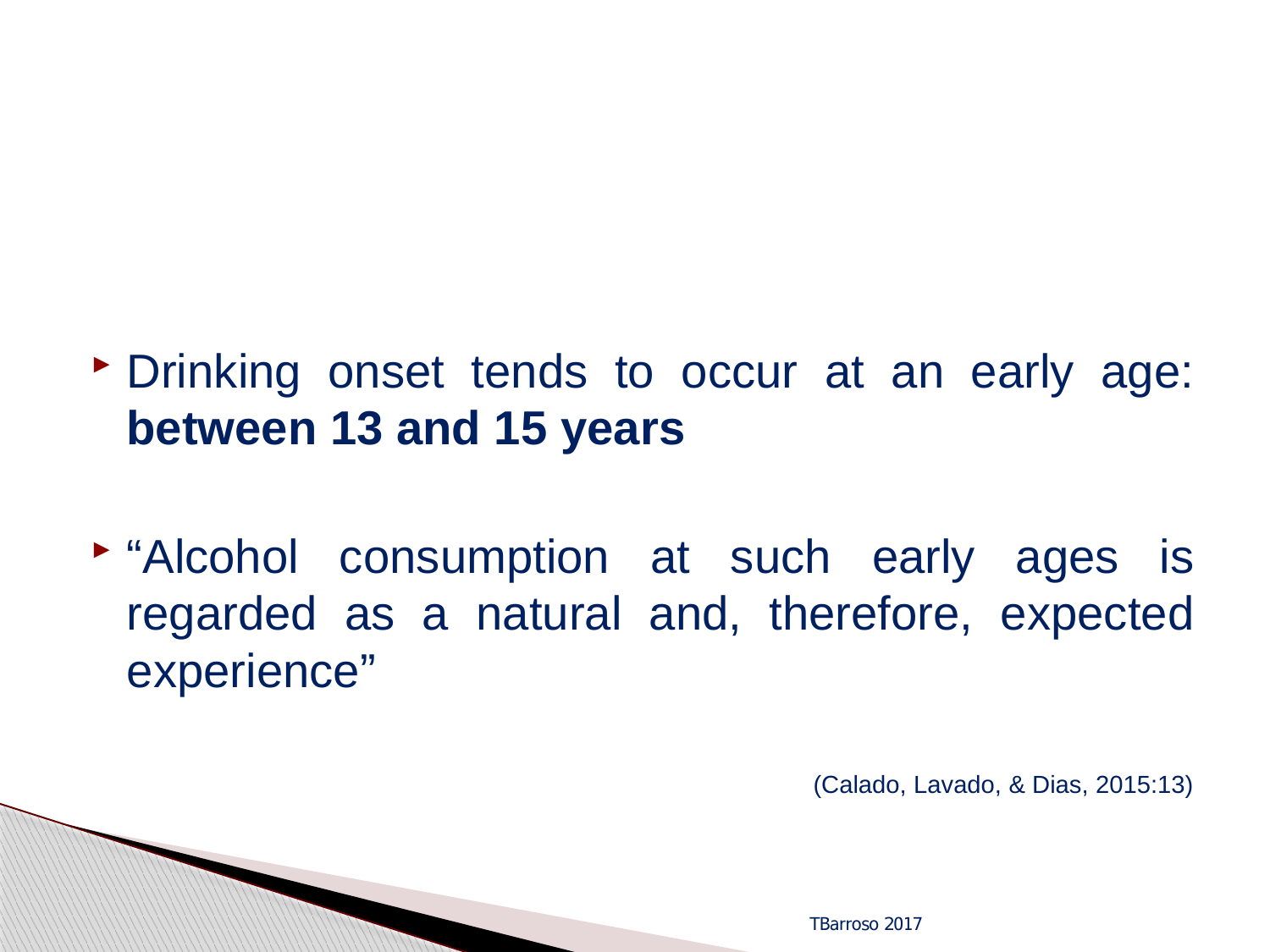

#

Drinking onset tends to occur at an early age: between 13 and 15 years

“Alcohol consumption at such early ages is regarded as a natural and, therefore, expected experience”

(Calado, Lavado, & Dias, 2015:13)

TBarroso 2017